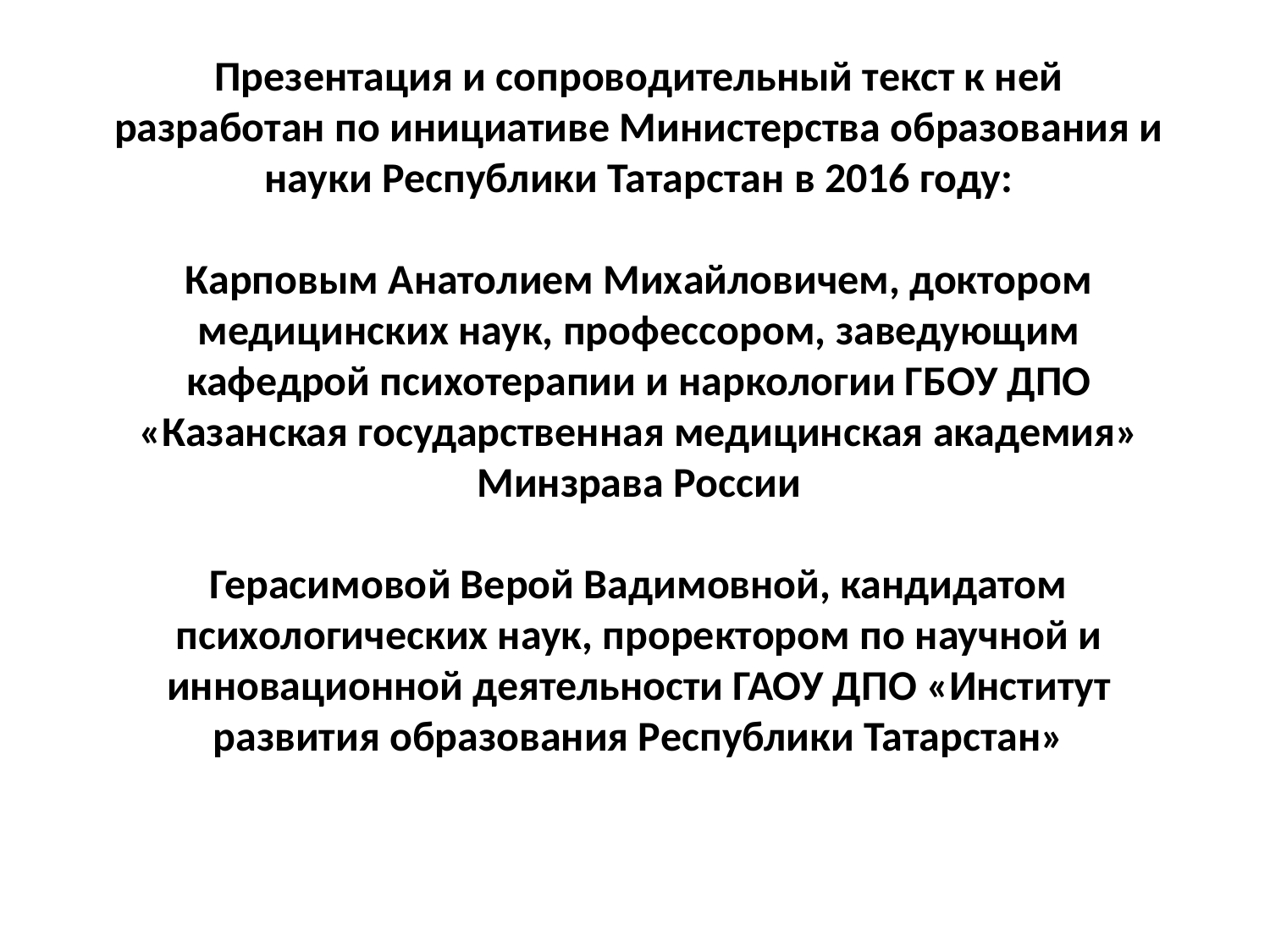

# Презентация и сопроводительный текст к ней разработан по инициативе Министерства образования и науки Республики Татарстан в 2016 году: Карповым Анатолием Михайловичем, доктором медицинских наук, профессором, заведующим кафедрой психотерапии и наркологии ГБОУ ДПО «Казанская государственная медицинская академия» Минзрава России Герасимовой Верой Вадимовной, кандидатом психологических наук, проректором по научной и инновационной деятельности ГАОУ ДПО «Институт развития образования Республики Татарстан»